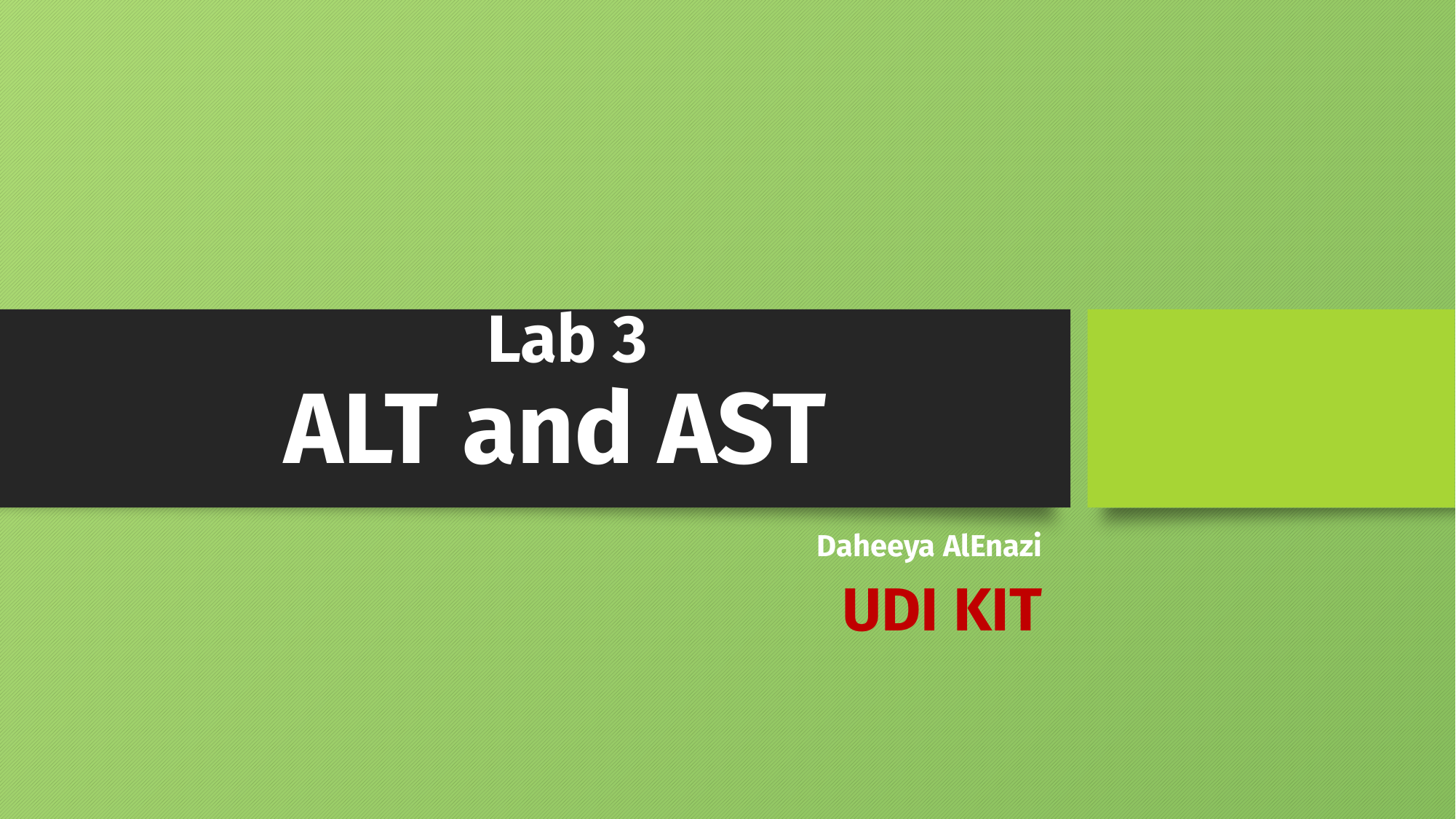

# Lab 3 ALT and AST
Daheeya AlEnazi
UDI KIT